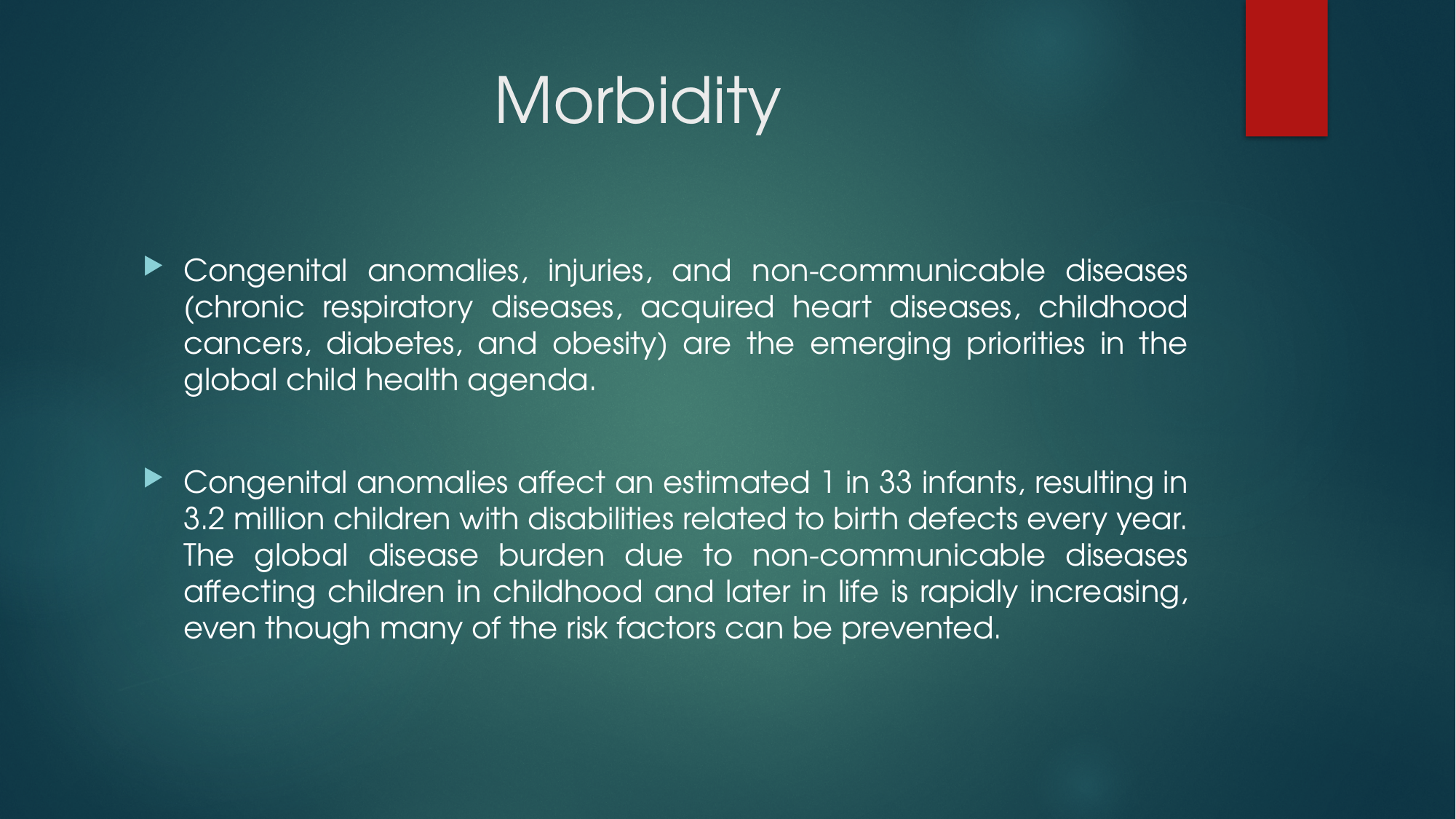

# Morbidity
Congenital anomalies, injuries, and non-communicable diseases (chronic respiratory diseases, acquired heart diseases, childhood cancers, diabetes, and obesity) are the emerging priorities in the global child health agenda.

Congenital anomalies affect an estimated 1 in 33 infants, resulting in 3.2 million children with disabilities related to birth defects every year. The global disease burden due to non-communicable diseases affecting children in childhood and later in life is rapidly increasing, even though many of the risk factors can be prevented.